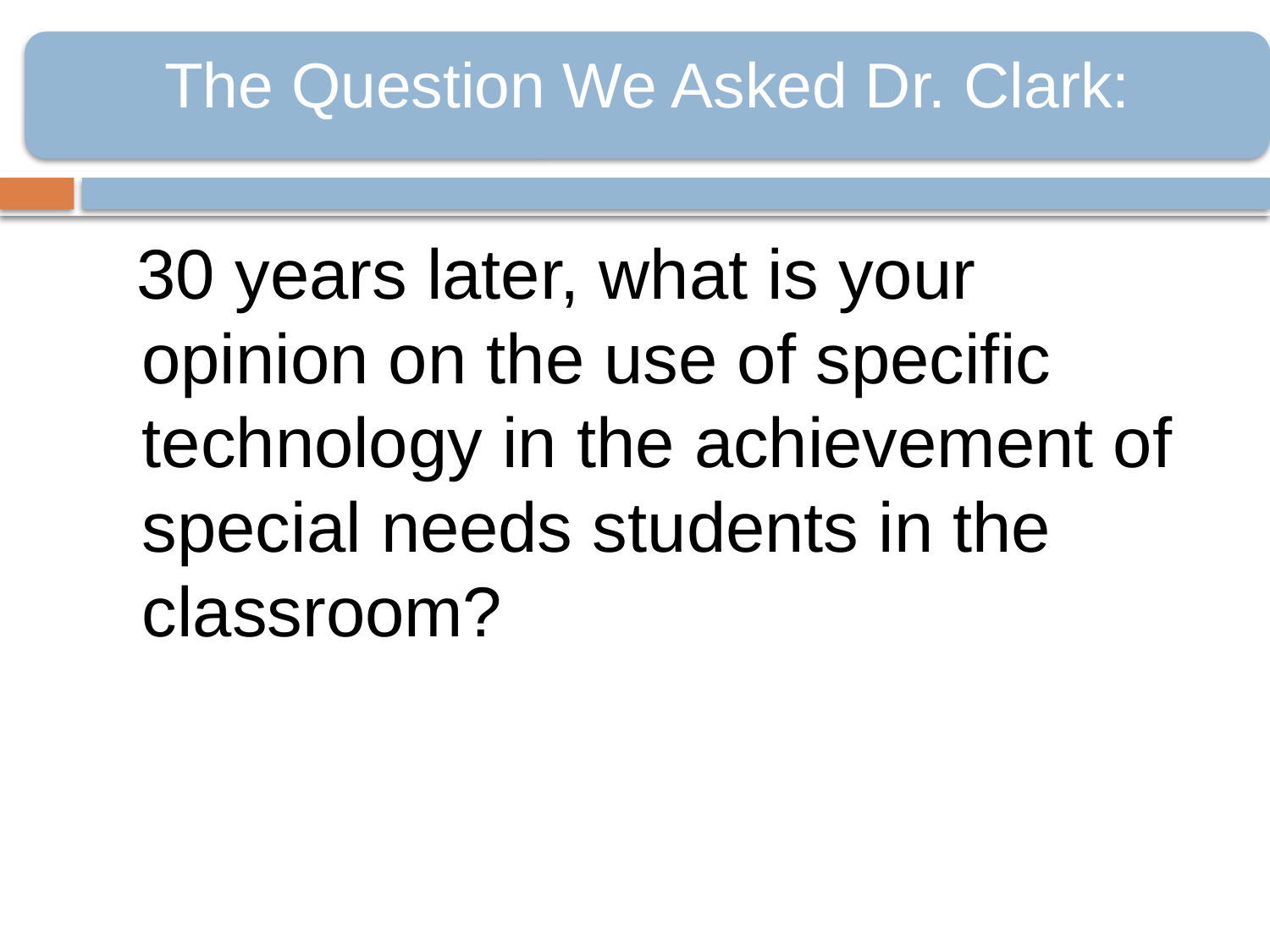

The Question We Asked Dr. Clark:
#
  30 years later, what is your opinion on the use of specific technology in the achievement of special needs students in the classroom?